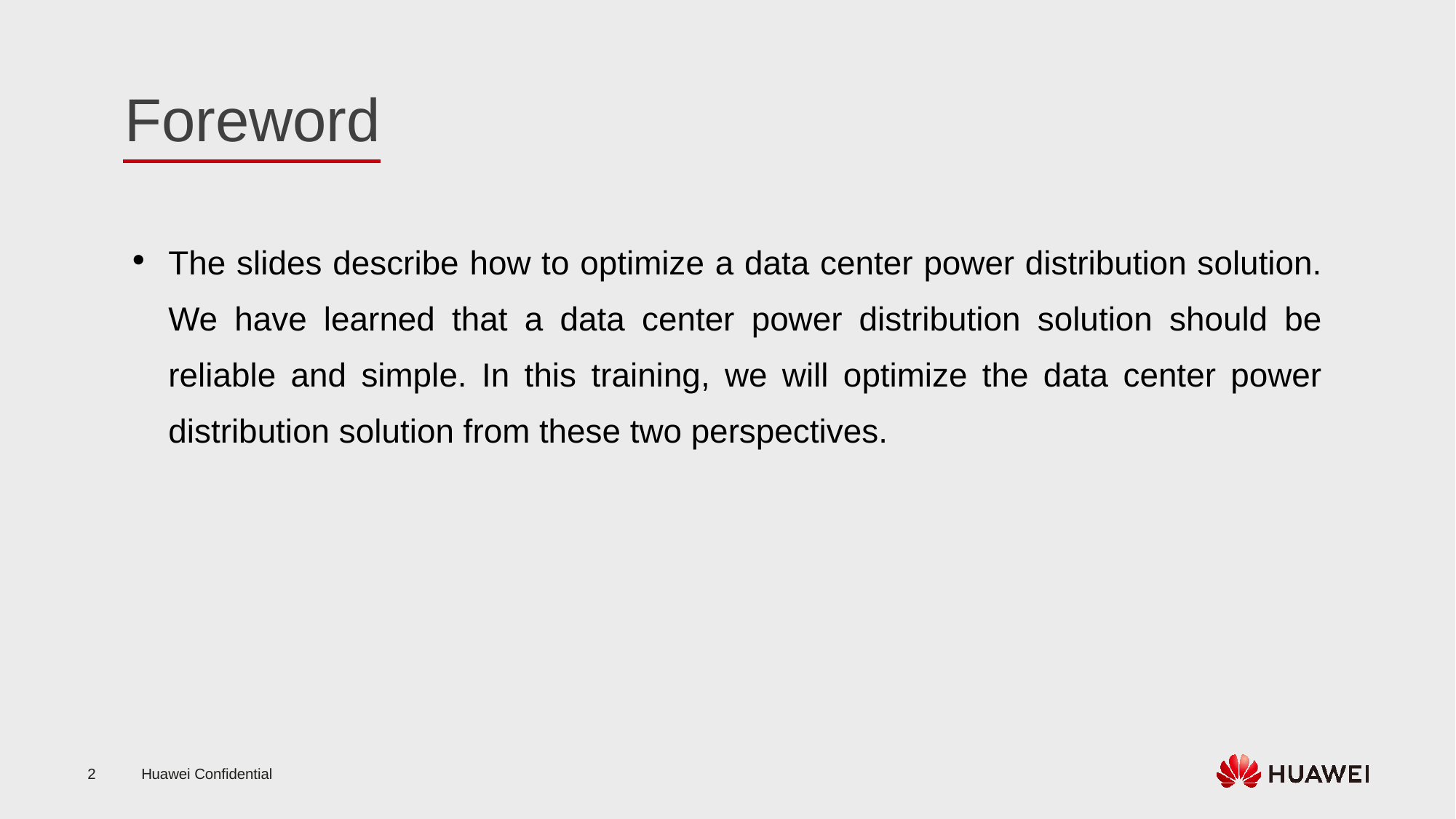

The slides describe how to optimize a data center power distribution solution. We have learned that a data center power distribution solution should be reliable and simple. In this training, we will optimize the data center power distribution solution from these two perspectives.